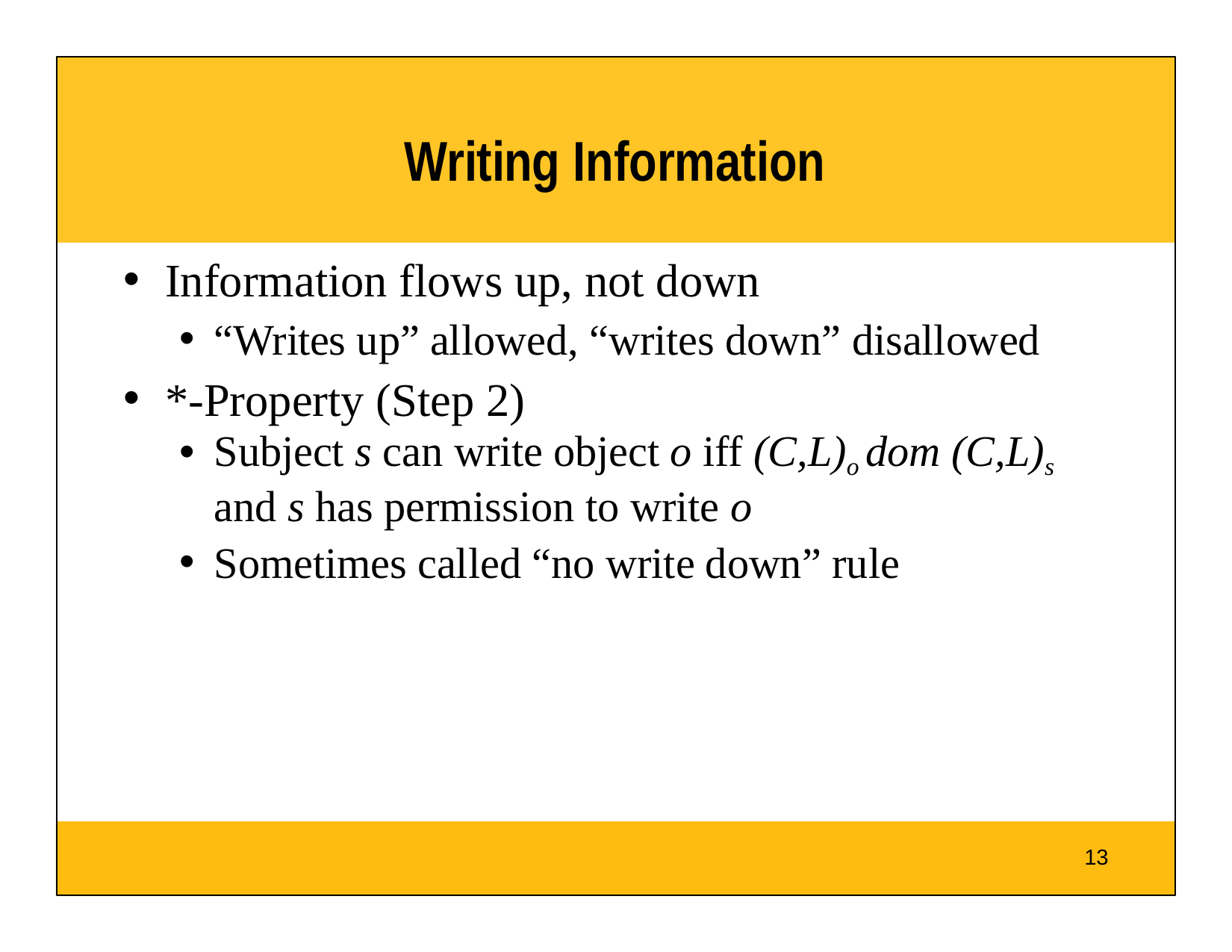

# Writing Information
Information flows up, not down
“Writes up” allowed, “writes down” disallowed
*-Property (Step 2)
Subject s can write object o iff (C,L)o dom (C,L)s
and s has permission to write o
Sometimes called “no write down” rule
13